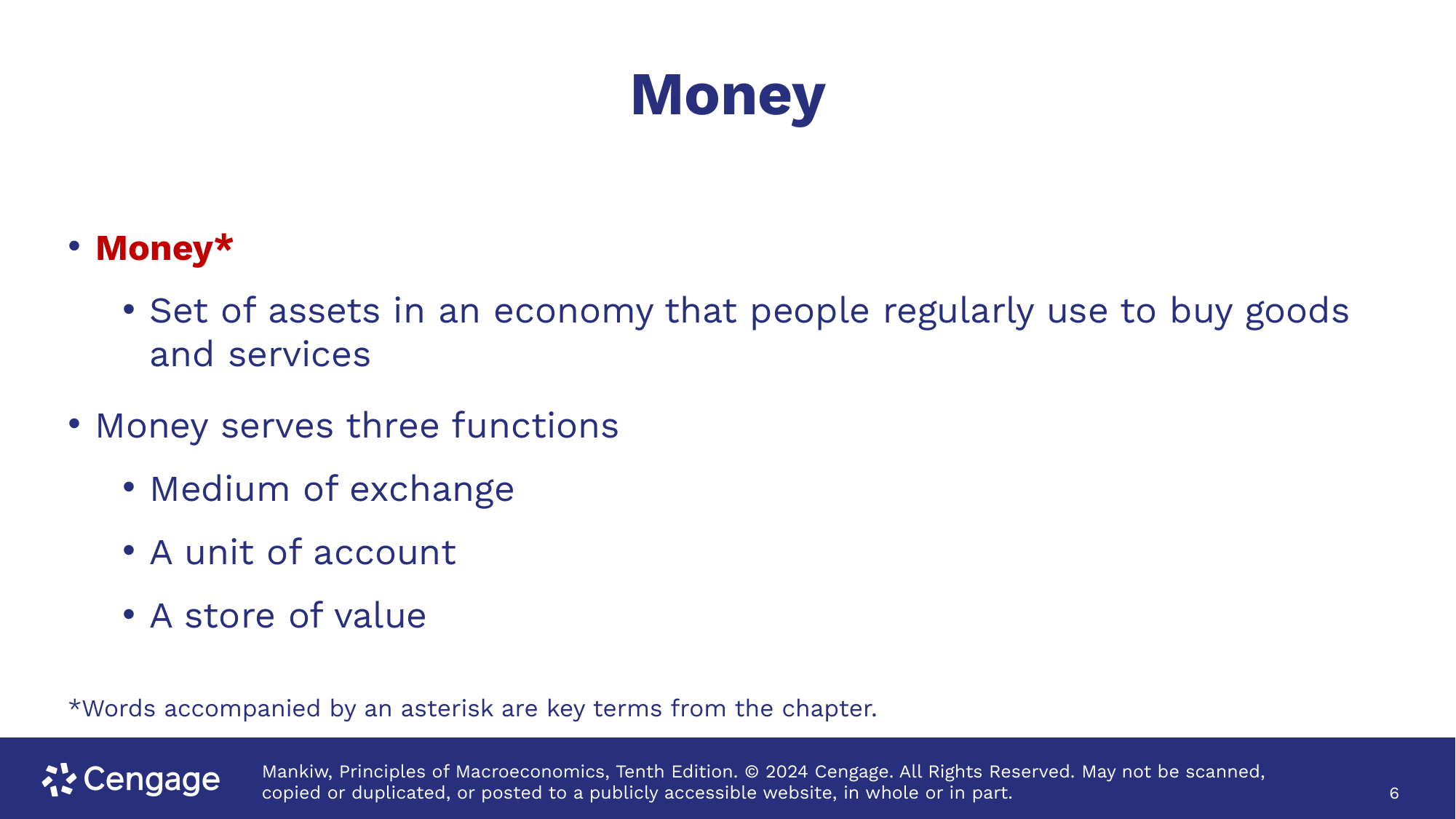

# Money
Money*
Set of assets in an economy that people regularly use to buy goods and services
Money serves three functions
Medium of exchange
A unit of account
A store of value
*Words accompanied by an asterisk are key terms from the chapter.